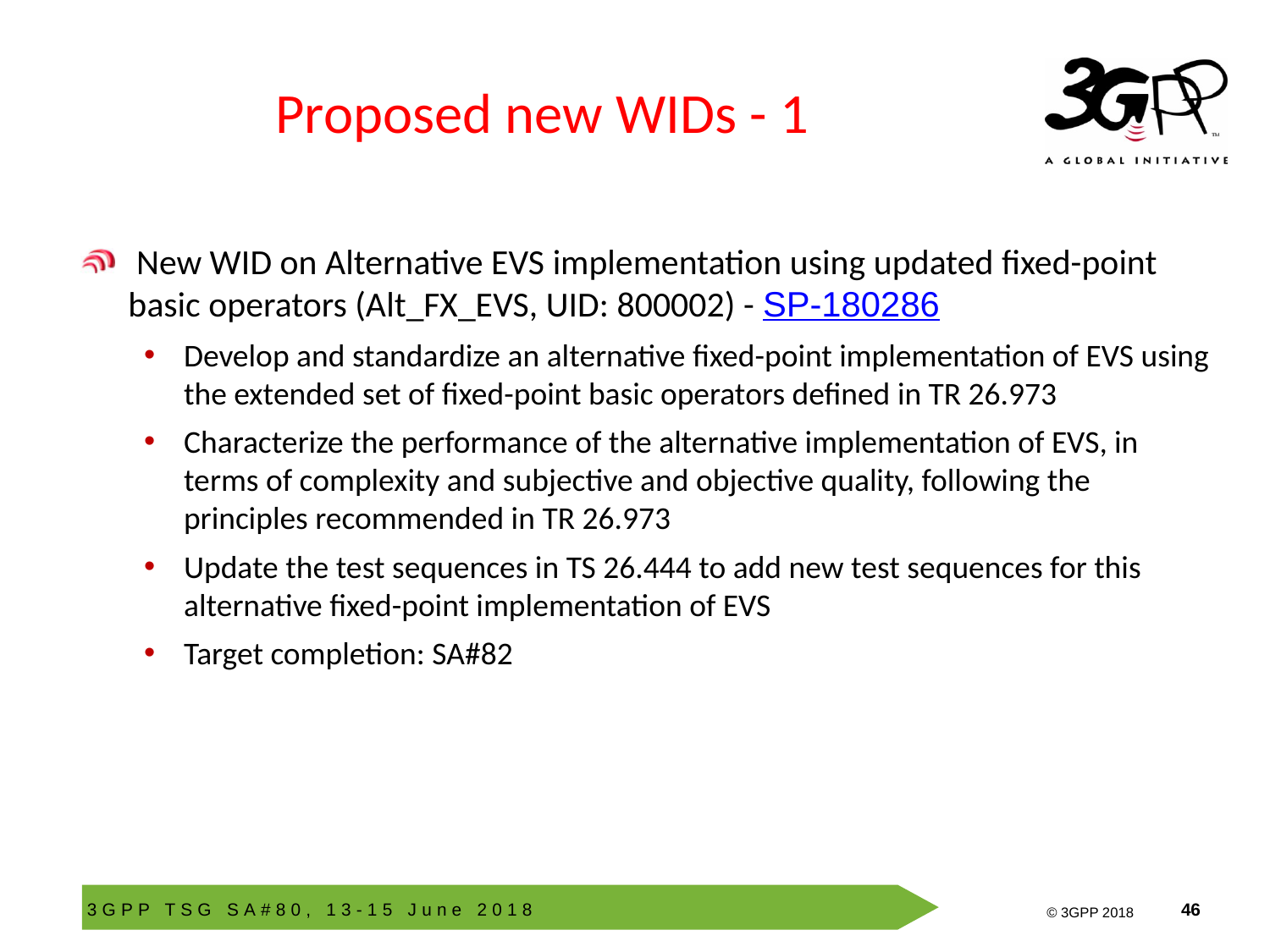

# Proposed new WIDs - 1

 New WID on Alternative EVS implementation using updated fixed-point basic operators (Alt_FX_EVS, UID: 800002) - SP-180286
Develop and standardize an alternative fixed-point implementation of EVS using the extended set of fixed-point basic operators defined in TR 26.973
Characterize the performance of the alternative implementation of EVS, in terms of complexity and subjective and objective quality, following the principles recommended in TR 26.973
Update the test sequences in TS 26.444 to add new test sequences for this alternative fixed-point implementation of EVS
Target completion: SA#82